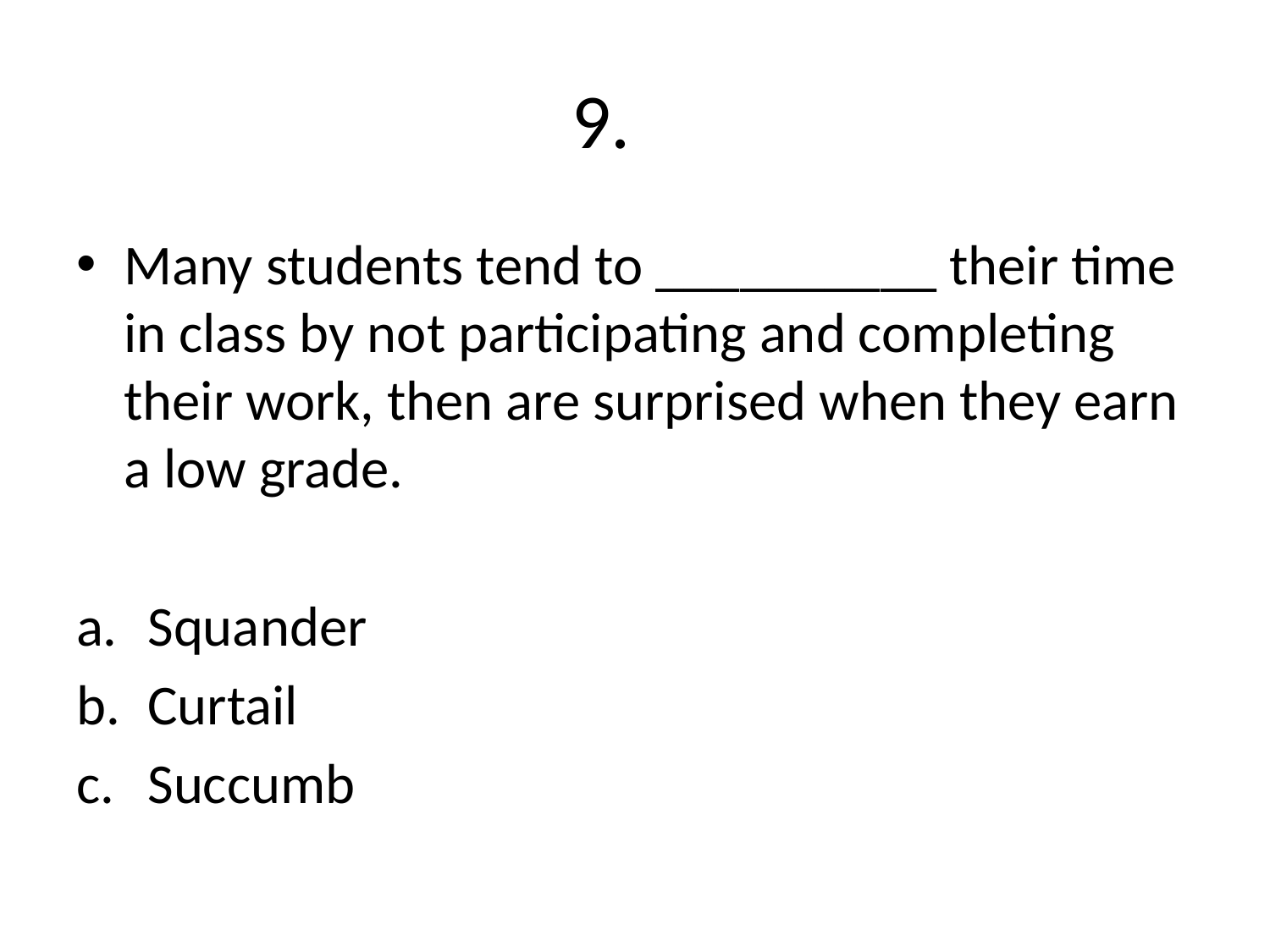

# 9.
Many students tend to __________ their time in class by not participating and completing their work, then are surprised when they earn a low grade.

Squander
Curtail
Succumb